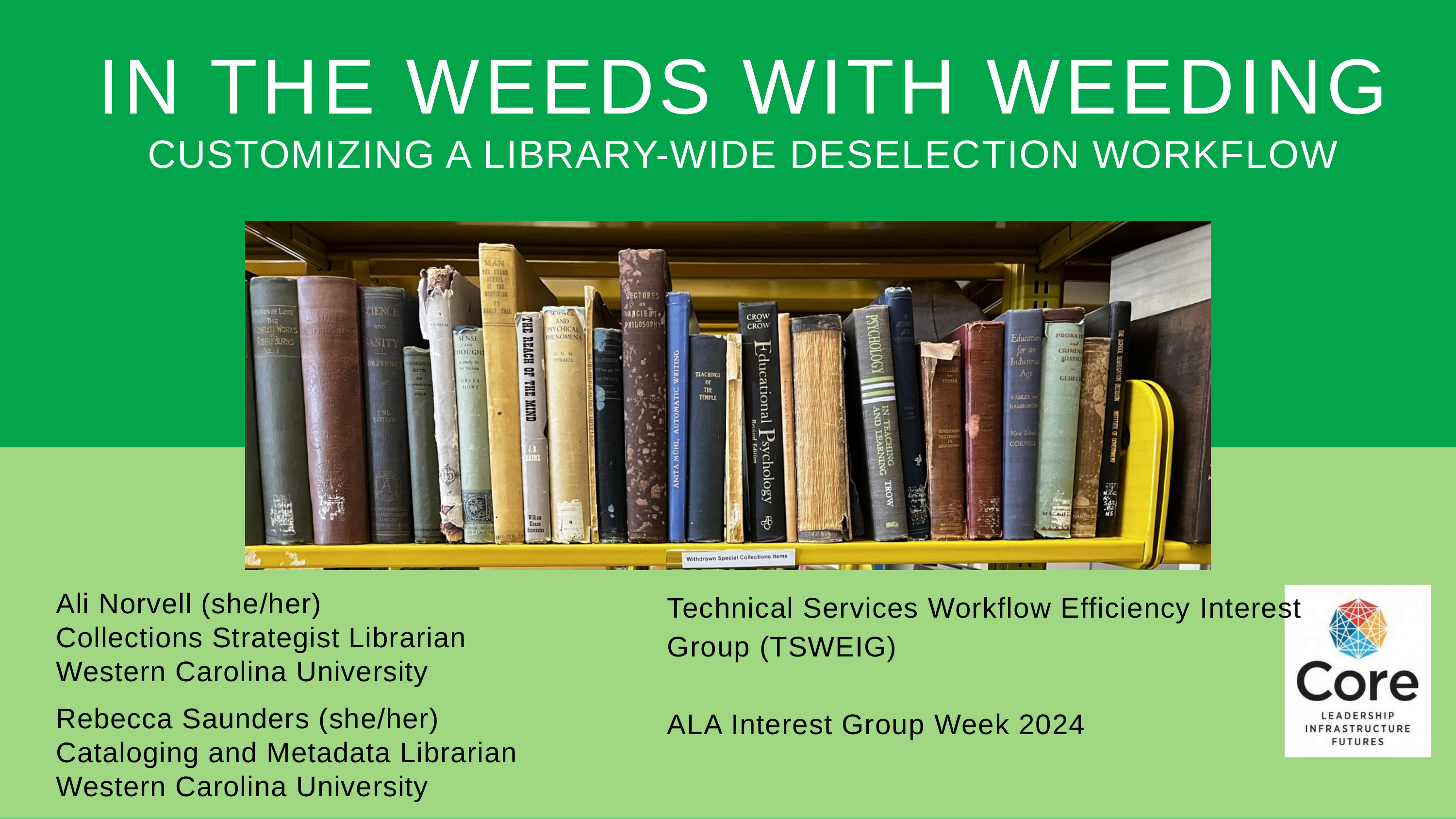

IN THE WEEDS WITH WEEDING
CUSTOMIZING A LIBRARY-WIDE DESELECTION WORKFLOW

Ali Norvell (she/her)
Collections Strategist Librarian
Western Carolina University
Technical Services Workflow Efficiency Interest Group (TSWEIG)

ALA Interest Group Week 2024

Rebecca Saunders (she/her)
Cataloging and Metadata Librarian
Western Carolina University